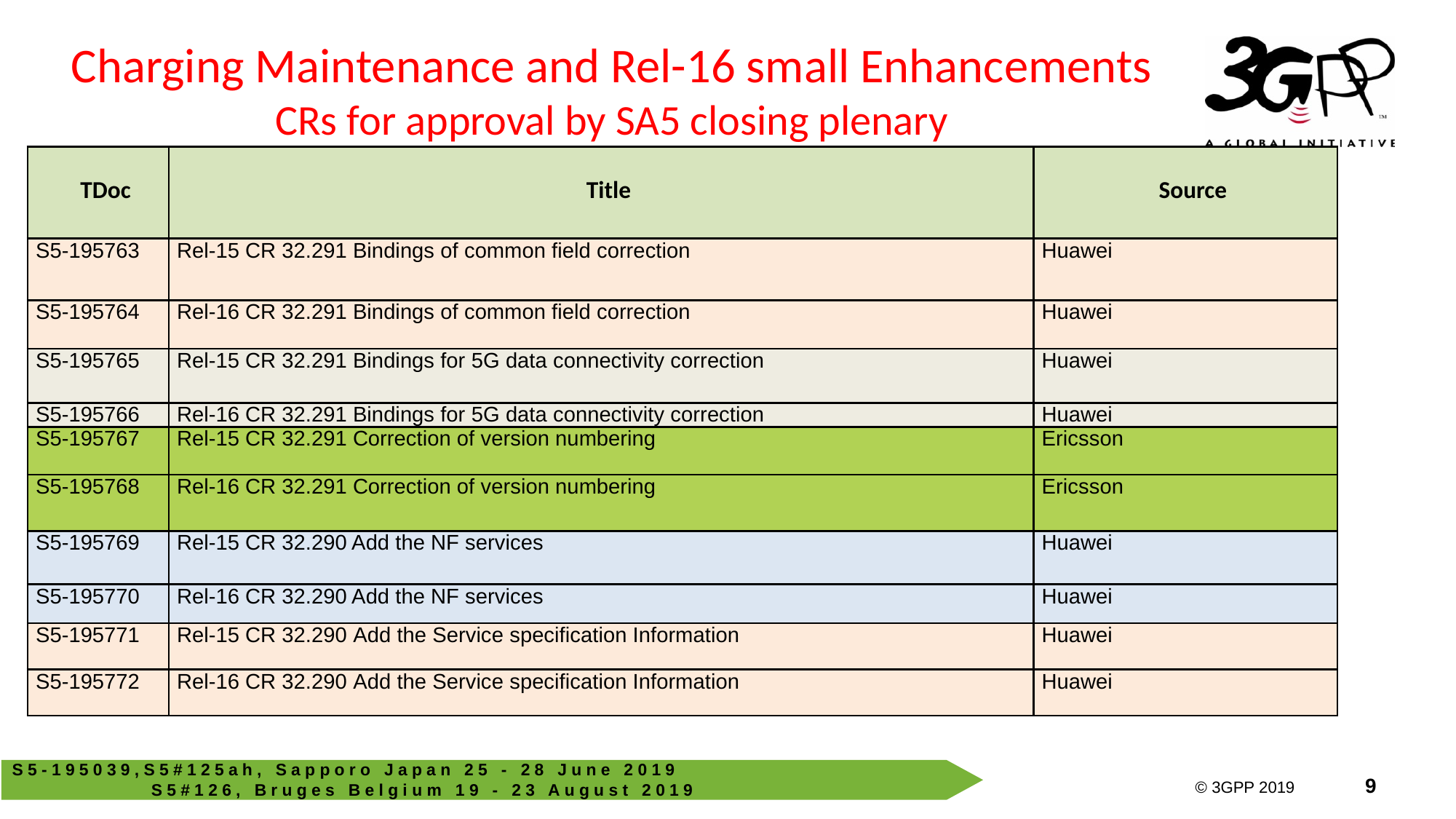

Charging Maintenance and Rel-16 small Enhancements CRs for approval by SA5 closing plenary
| TDoc | Title | Source |
| --- | --- | --- |
| S5-195763 | Rel-15 CR 32.291 Bindings of common field correction | Huawei |
| S5-195764 | Rel-16 CR 32.291 Bindings of common field correction | Huawei |
| S5-195765 | Rel-15 CR 32.291 Bindings for 5G data connectivity correction | Huawei |
| S5-195766 | Rel-16 CR 32.291 Bindings for 5G data connectivity correction | Huawei |
| S5-195767 | Rel-15 CR 32.291 Correction of version numbering | Ericsson |
| S5-195768 | Rel-16 CR 32.291 Correction of version numbering | Ericsson |
| S5-195769 | Rel-15 CR 32.290 Add the NF services | Huawei |
| S5-195770 | Rel-16 CR 32.290 Add the NF services | Huawei |
| S5-195771 | Rel-15 CR 32.290 Add the Service specification Information | Huawei |
| S5-195772 | Rel-16 CR 32.290 Add the Service specification Information | Huawei |